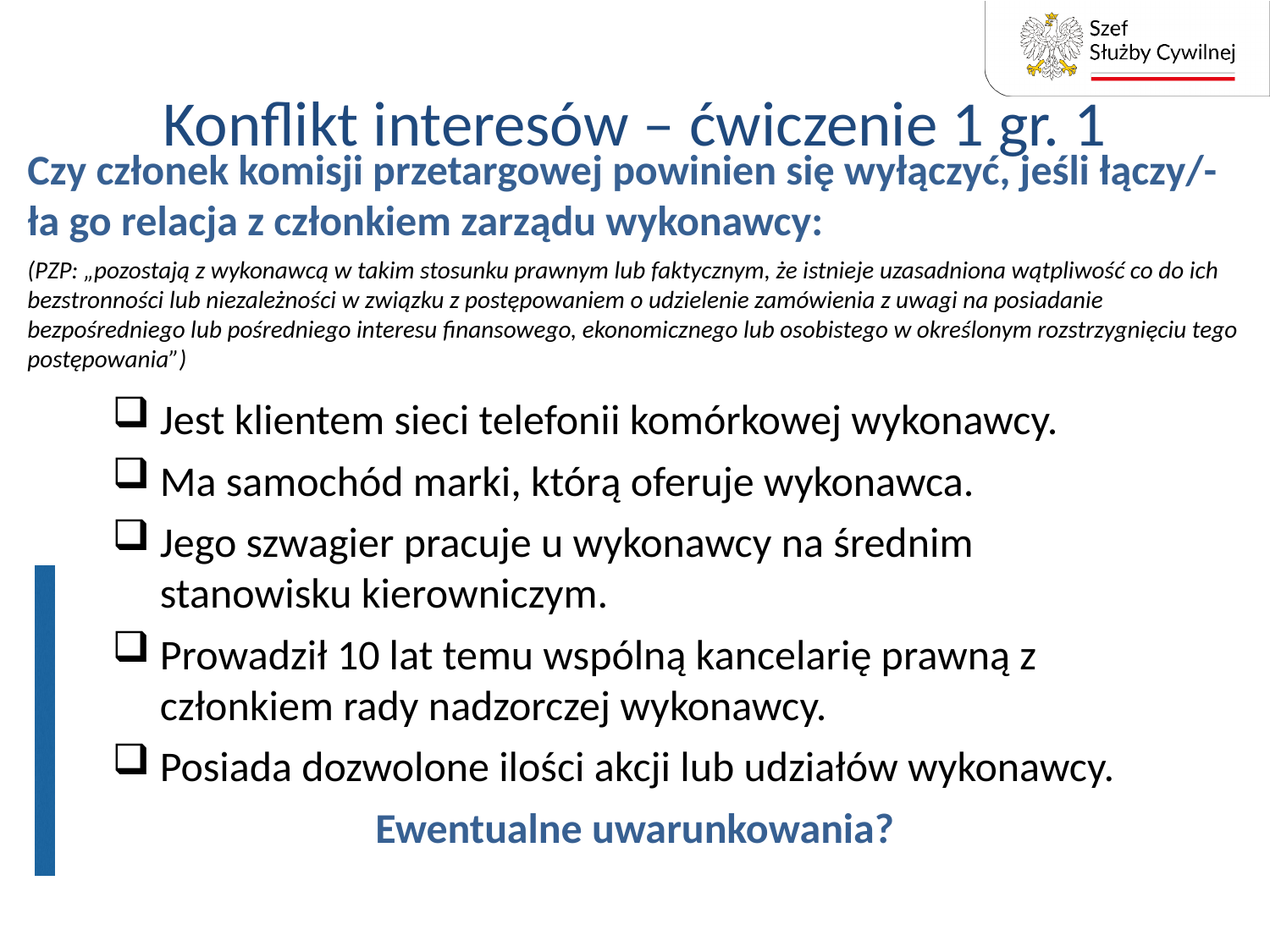

# Konflikt interesów – ćwiczenie 1 gr. 1
Czy członek komisji przetargowej powinien się wyłączyć, jeśli łączy/-ła go relacja z członkiem zarządu wykonawcy:
(PZP: „pozostają z wykonawcą w takim stosunku prawnym lub faktycznym, że istnieje uzasadniona wątpliwość co do ich bezstronności lub niezależności w związku z postępowaniem o udzielenie zamówienia z uwagi na posiadanie bezpośredniego lub pośredniego interesu finansowego, ekonomicznego lub osobistego w określonym rozstrzygnięciu tego postępowania”)

Jest klientem sieci telefonii komórkowej wykonawcy.
Ma samochód marki, którą oferuje wykonawca.
Jego szwagier pracuje u wykonawcy na średnim stanowisku kierowniczym.
Prowadził 10 lat temu wspólną kancelarię prawną z członkiem rady nadzorczej wykonawcy.
Posiada dozwolone ilości akcji lub udziałów wykonawcy.
Ewentualne uwarunkowania?